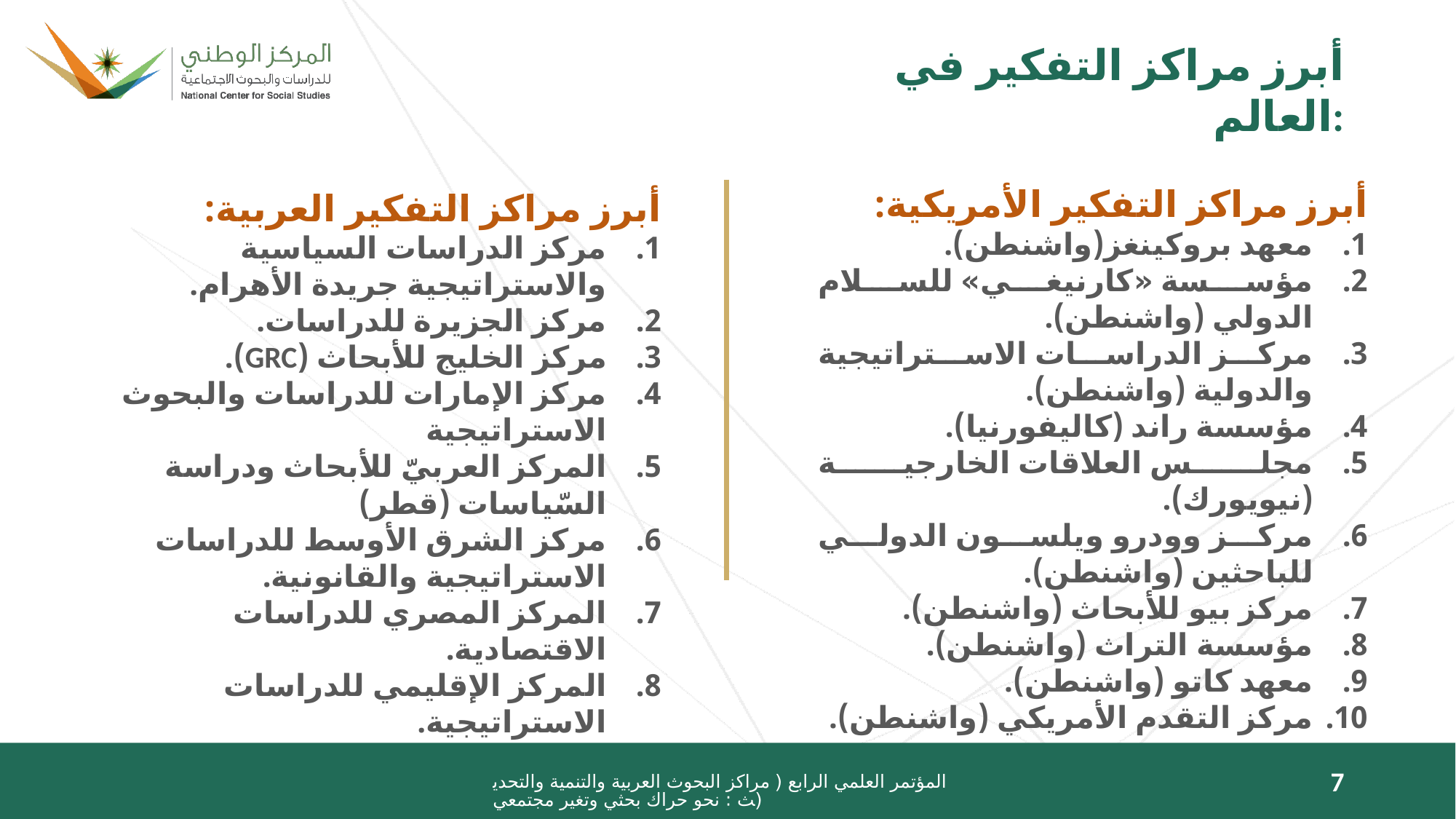

أبرز مراكز التفكير في العالم:
أبرز مراكز التفكير الأمريكية:
معهد بروكينغز(واشنطن).
مؤسسة «كارنيغي» للسلام الدولي (واشنطن).
مركز الدراسات الاستراتيجية والدولية (واشنطن).
مؤسسة راند (كاليفورنيا).
مجلس العلاقات الخارجية (نيويورك).
مركز وودرو ويلسون الدولي للباحثين (واشنطن).
مركز بيو للأبحاث (واشنطن).
مؤسسة التراث (واشنطن).
معهد كاتو (واشنطن).
مركز التقدم الأمريكي (واشنطن).
أبرز مراكز التفكير العربية:
مركز الدراسات السياسية والاستراتيجية جريدة الأهرام.
مركز الجزيرة للدراسات.
مركز الخليج للأبحاث (GRC).
مركز الإمارات للدراسات والبحوث الاستراتيجية
المركز العربيّ للأبحاث ودراسة السّياسات (قطر)
مركز الشرق الأوسط للدراسات الاستراتيجية والقانونية.
المركز المصري للدراسات الاقتصادية.
المركز الإقليمي للدراسات الاستراتيجية.
المؤتمر العلمي الرابع ( مراكز البحوث العربية والتنمية والتحديث : نحو حراك بحثي وتغير مجتمعي)
7